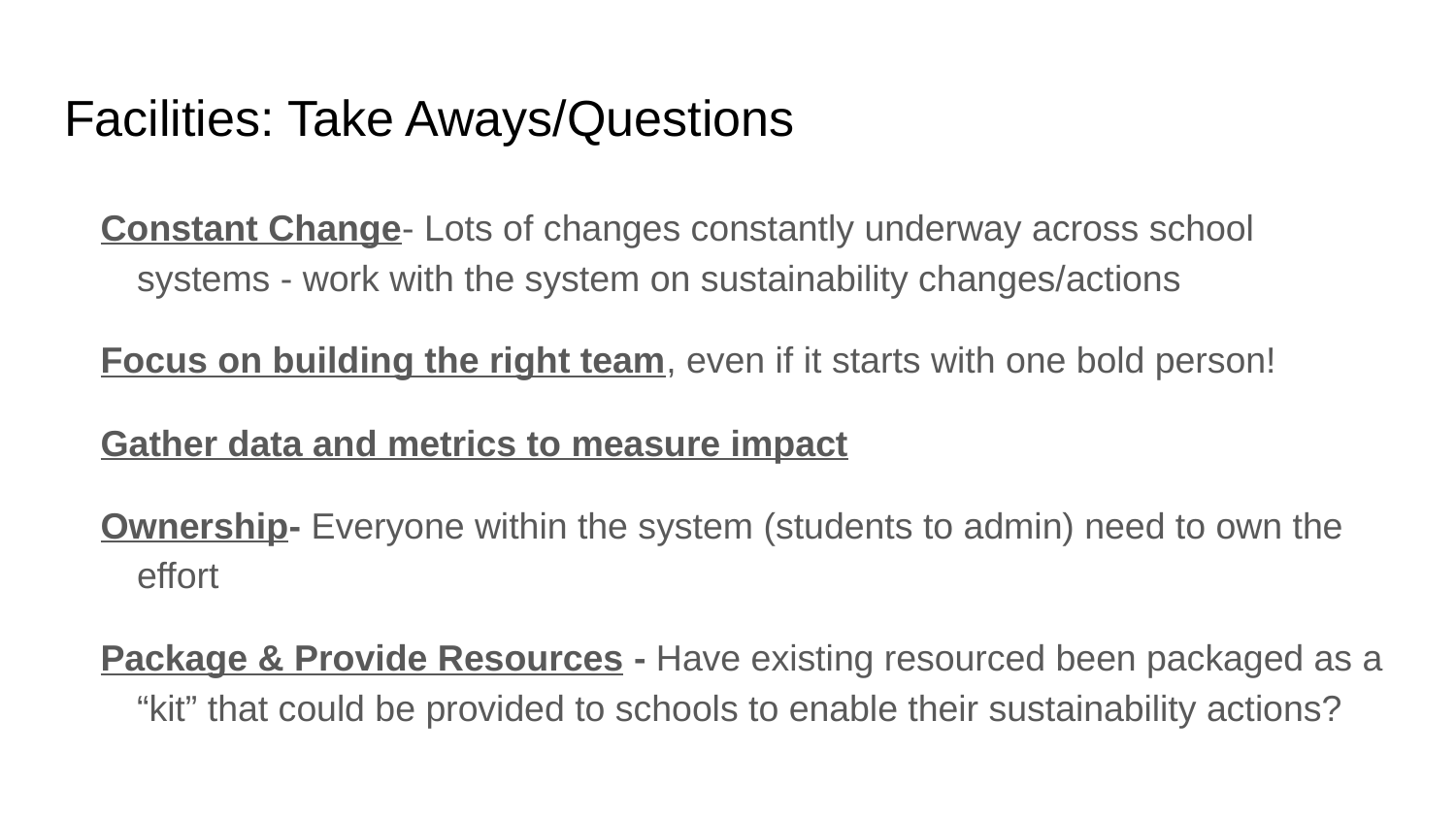

# Facilities: Take Aways/Questions
Constant Change- Lots of changes constantly underway across school systems - work with the system on sustainability changes/actions
Focus on building the right team, even if it starts with one bold person!
Gather data and metrics to measure impact
Ownership- Everyone within the system (students to admin) need to own the effort
Package & Provide Resources - Have existing resourced been packaged as a “kit” that could be provided to schools to enable their sustainability actions?